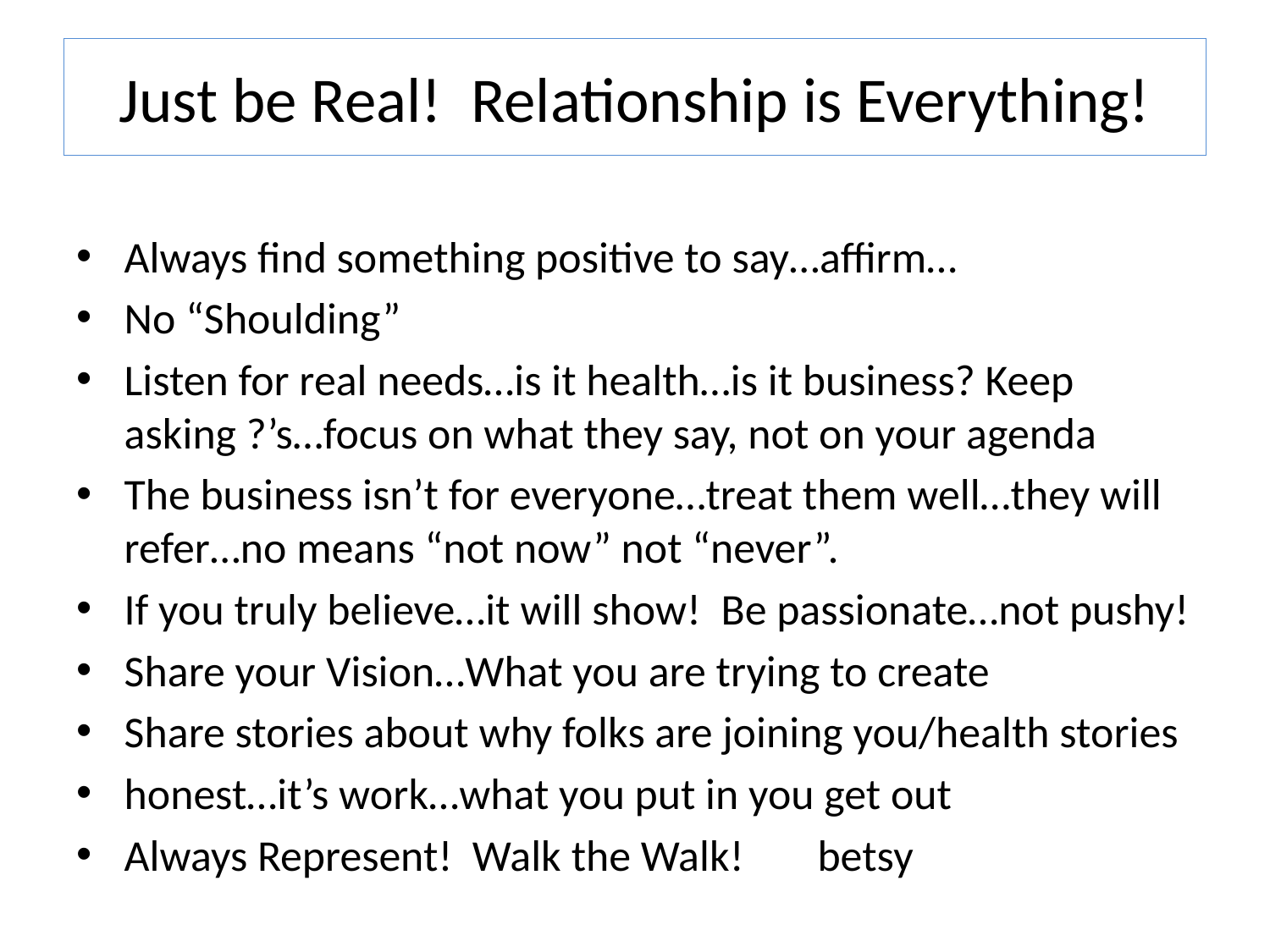

# Just be Real!  Relationship is Everything!
Always find something positive to say…affirm…
No “Shoulding”
Listen for real needs…is it health…is it business? Keep asking ?’s…focus on what they say, not on your agenda
The business isn’t for everyone…treat them well…they will refer…no means “not now” not “never”.
If you truly believe…it will show!  Be passionate…not pushy!
Share your Vision…What you are trying to create
Share stories about why folks are joining you/health stories
honest…it’s work…what you put in you get out
Always Represent!  Walk the Walk!  				betsy